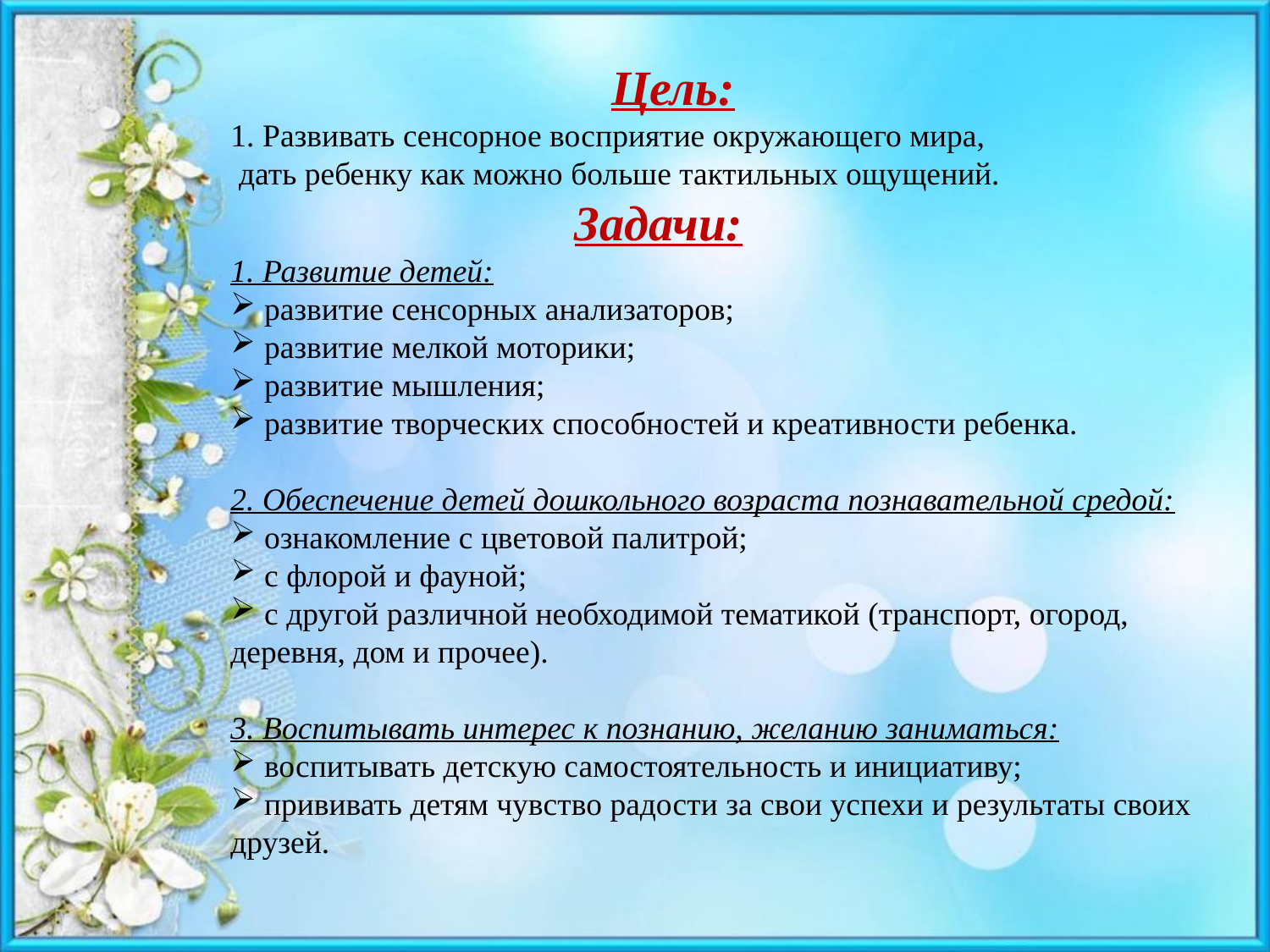

Цель:
1. Развивать сенсорное восприятие окружающего мира,
 дать ребенку как можно больше тактильных ощущений.
                            Задачи:
1. Развитие детей:
 развитие сенсорных анализаторов;
 развитие мелкой моторики;
 развитие мышления;
 развитие творческих способностей и креативности ребенка.

2. Обеспечение детей дошкольного возраста познавательной средой:
 ознакомление с цветовой палитрой;
 с флорой и фауной;
 с другой различной необходимой тематикой (транспорт, огород, деревня, дом и прочее).

3. Воспитывать интерес к познанию, желанию заниматься:
 воспитывать детскую самостоятельность и инициативу;
 прививать детям чувство радости за свои успехи и результаты своих друзей.